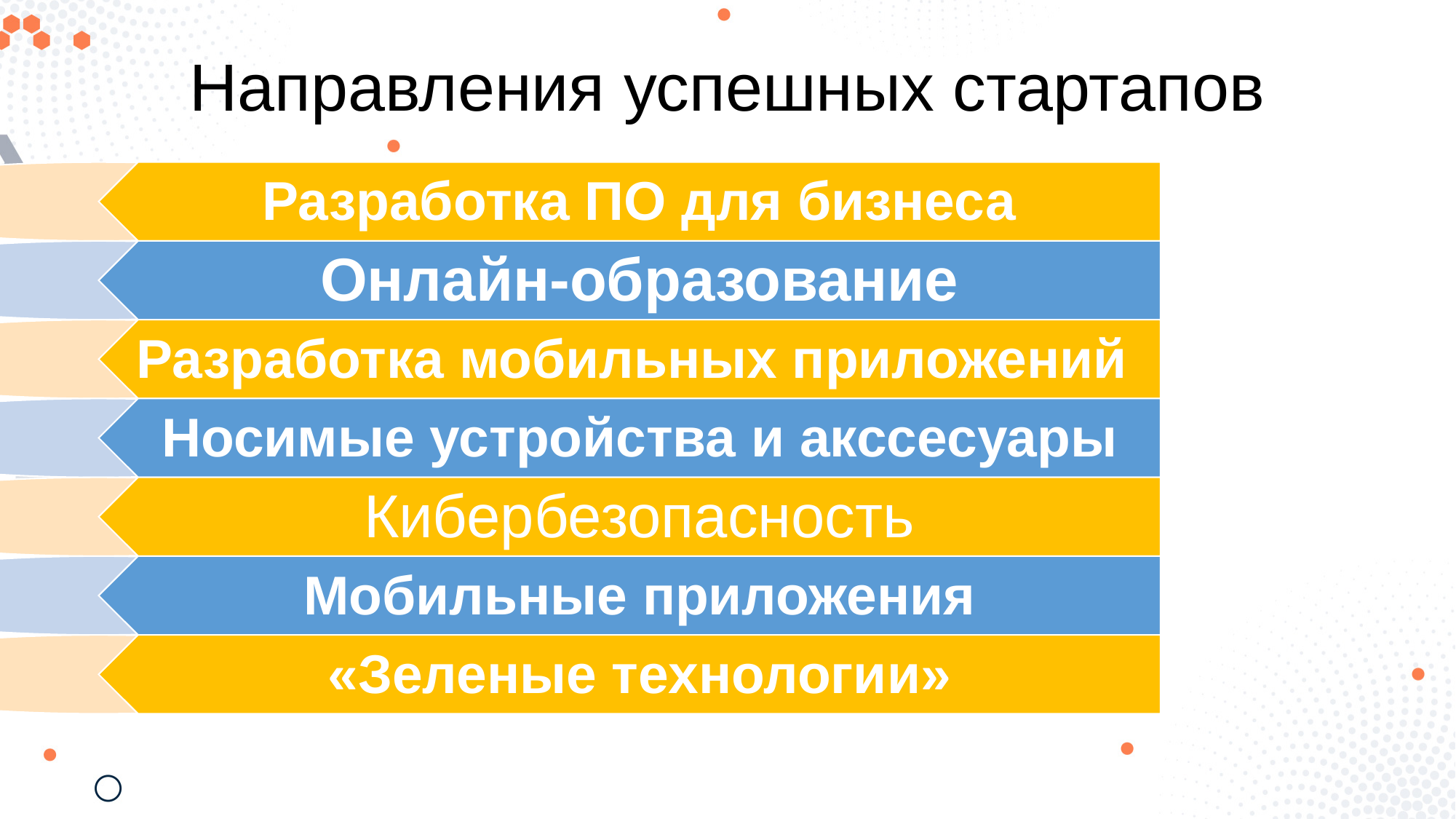

# Направления успешных стартапов
Разработка ПО для бизнеса
Онлайн-образование
Разработка мобильных приложений
Носимые устройства и акссесуары
Кибербезопасность
Мобильные приложения
«Зеленые технологии»